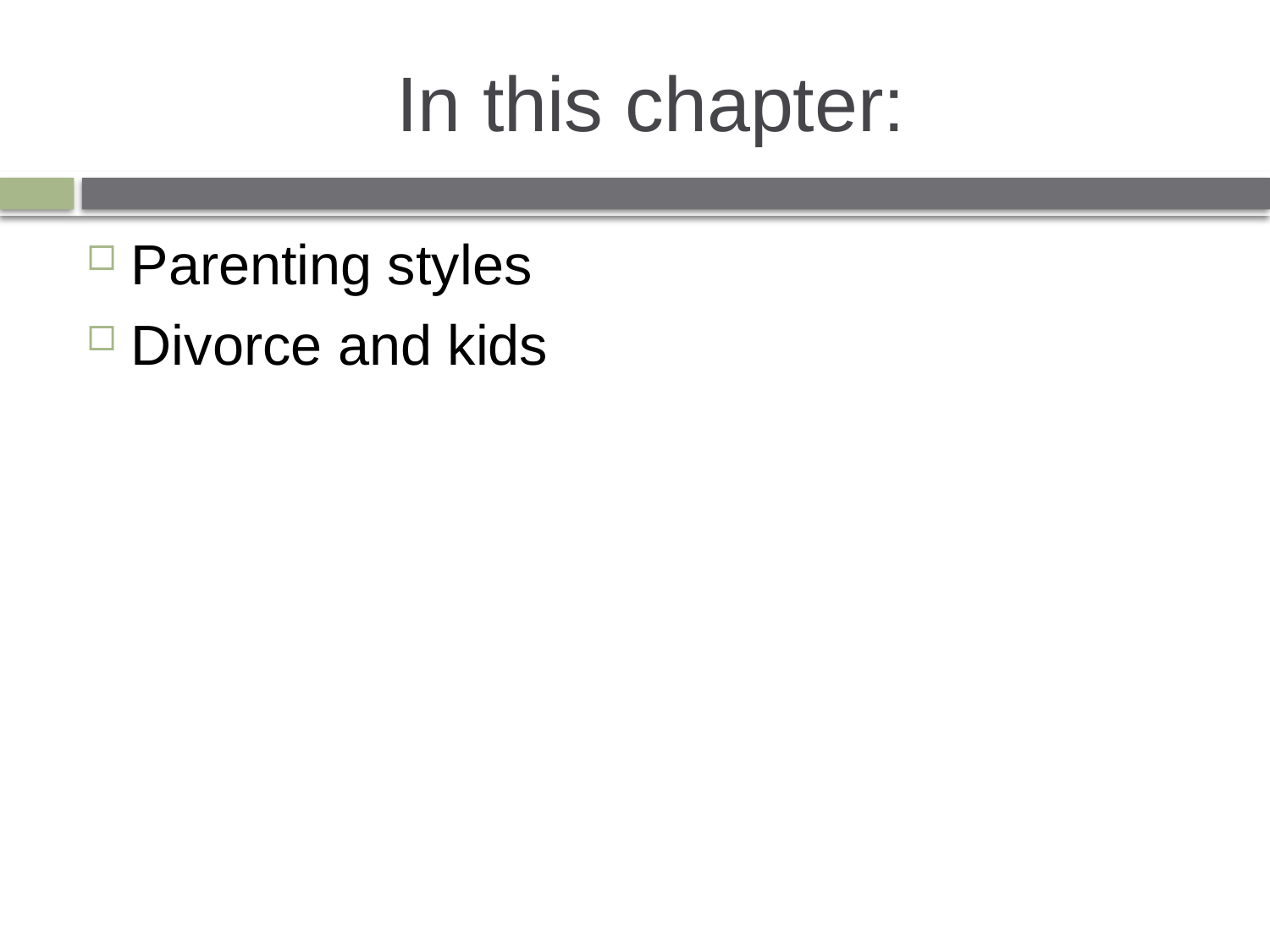

# In this chapter:
Parenting styles
Divorce and kids